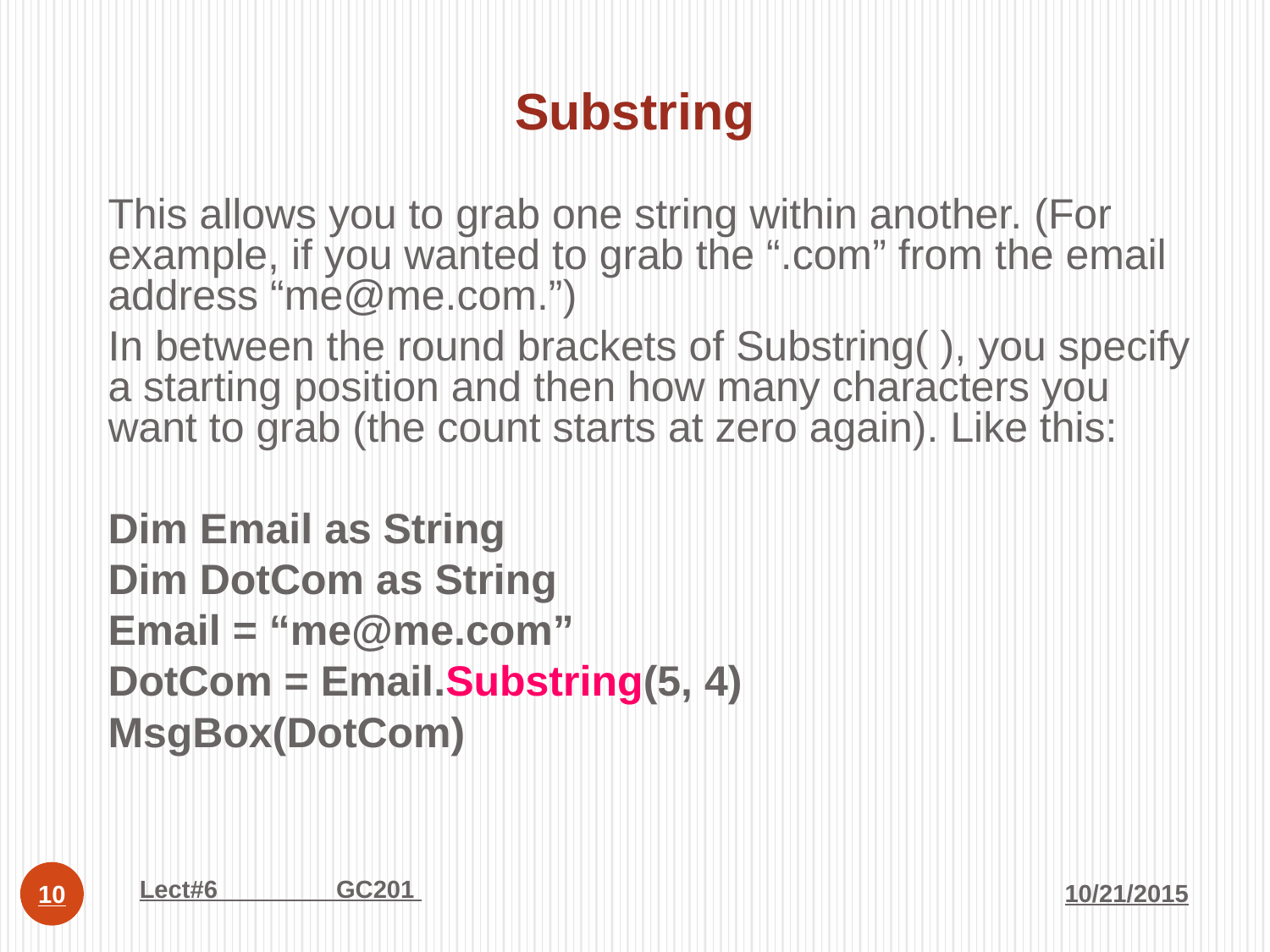

# Substring
This allows you to grab one string within another. (For example, if you wanted to grab the “.com” from the email address “me@me.com.”)
In between the round brackets of Substring( ), you specify a starting position and then how many characters you want to grab (the count starts at zero again). Like this:

Dim Email as String
Dim DotCom as String
Email = “me@me.com”
DotCom = Email.Substring(5, 4)
MsgBox(DotCom)
Lect#6                 GC201
10/21/2015
10